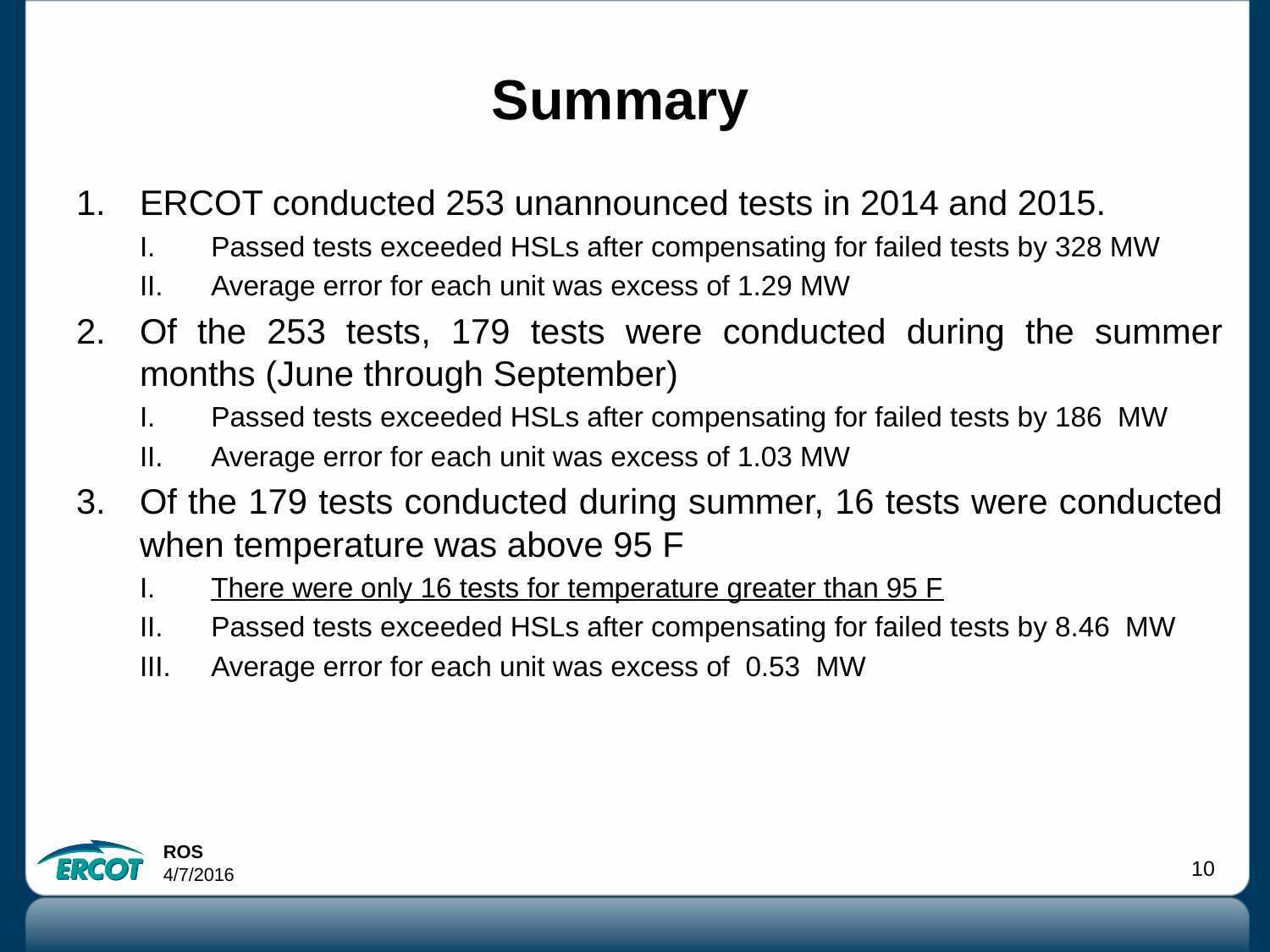

# Summary

ERCOT conducted 253 unannounced tests in 2014 and 2015.
Passed tests exceeded HSLs after compensating for failed tests by 328 MW
Average error for each unit was excess of 1.29 MW
Of the 253 tests, 179 tests were conducted during the summer months (June through September)
Passed tests exceeded HSLs after compensating for failed tests by 186  MW
Average error for each unit was excess of 1.03 MW
Of the 179 tests conducted during summer, 16 tests were conducted when temperature was above 95 F
There were only 16 tests for temperature greater than 95 F
Passed tests exceeded HSLs after compensating for failed tests by 8.46  MW
Average error for each unit was excess of  0.53  MW